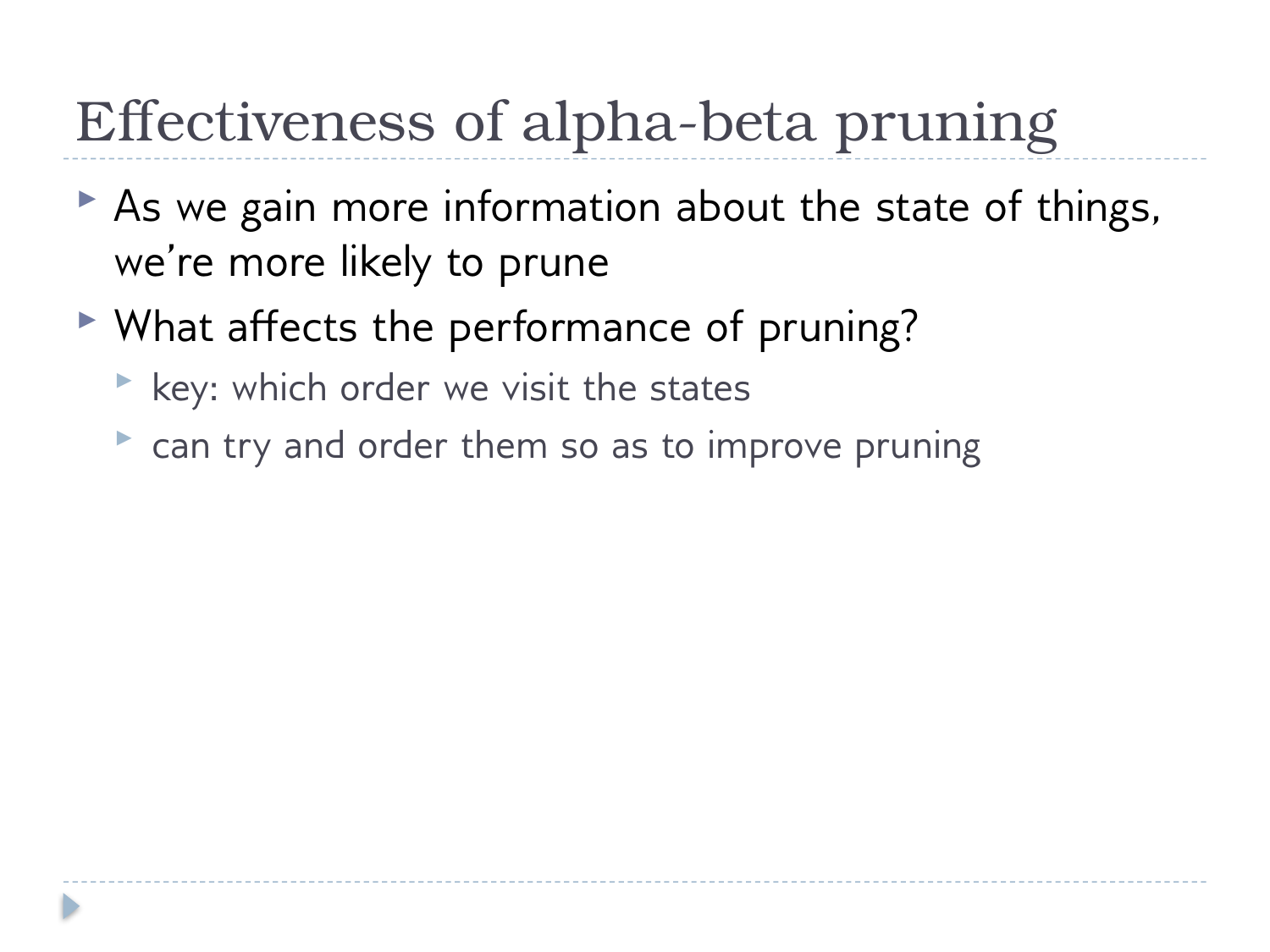

# Effectiveness of alpha-beta pruning
As we gain more information about the state of things, we’re more likely to prune
What affects the performance of pruning?
key: which order we visit the states
can try and order them so as to improve pruning